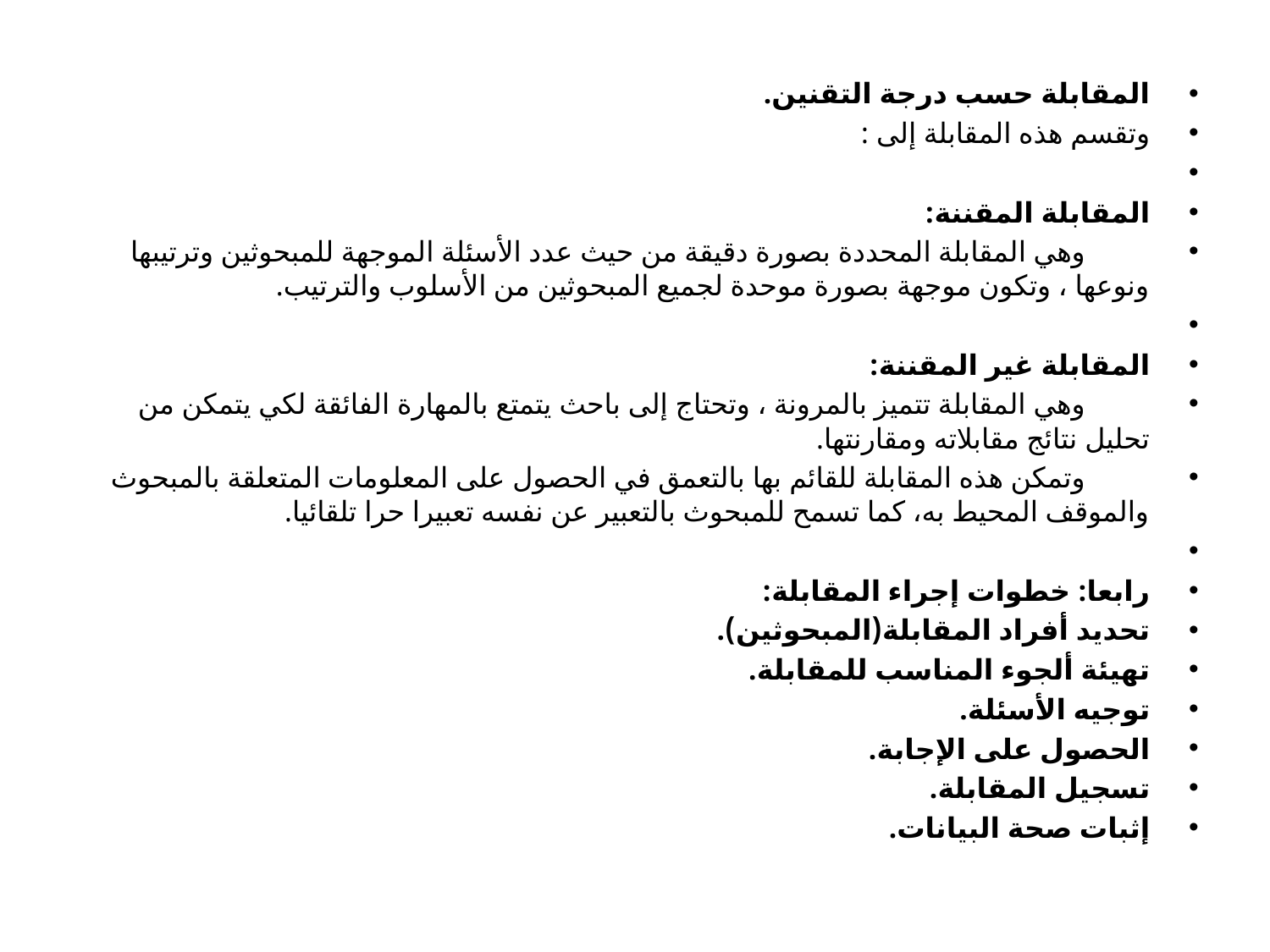

المقابلة حسب درجة التقنين.
وتقسم هذه المقابلة إلى :

المقابلة المقننة:
		وهي المقابلة المحددة بصورة دقيقة من حيث عدد الأسئلة الموجهة للمبحوثين وترتيبها ونوعها ، وتكون موجهة بصورة موحدة لجميع المبحوثين من الأسلوب والترتيب.

المقابلة غير المقننة:
		وهي المقابلة تتميز بالمرونة ، وتحتاج إلى باحث يتمتع بالمهارة الفائقة لكي يتمكن من تحليل نتائج مقابلاته ومقارنتها.
		وتمكن هذه المقابلة للقائم بها بالتعمق في الحصول على المعلومات المتعلقة بالمبحوث والموقف المحيط به، كما تسمح للمبحوث بالتعبير عن نفسه تعبيرا حرا تلقائيا.

رابعا: خطوات إجراء المقابلة:
تحديد أفراد المقابلة(المبحوثين).
تهيئة ألجوء المناسب للمقابلة.
توجيه الأسئلة.
الحصول على الإجابة.
تسجيل المقابلة.
إثبات صحة البيانات.